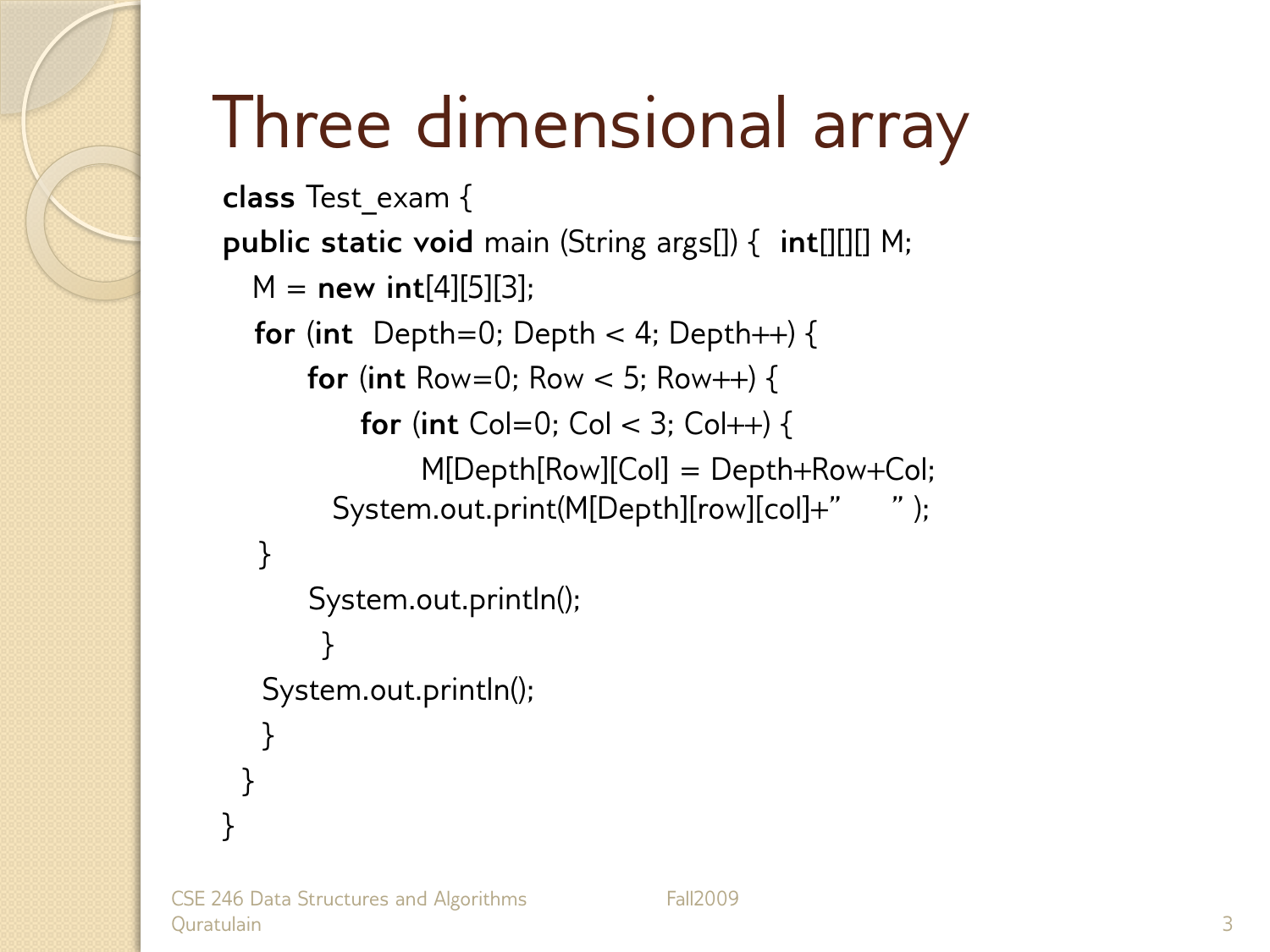

# Three dimensional array
class Test_exam {
public static void main (String args[]) {  int[][][] M;
   M = new int[4][5][3];
   for (int  Depth=0; Depth < 4; Depth++) {
        for (int Row=0; Row < 5; Row++) {
             for (int Col=0; Col < 3; Col++) {
                    M[Depth[Row][Col] = Depth+Row+Col;                          		        		System.out.print(M[Depth][row][col]+”     ” );
			}
	     System.out.println();
          }
    System.out.println();
    }
  }
}
CSE 246 Data Structures and Algorithms                      Fall2009                                                            Quratulain
3